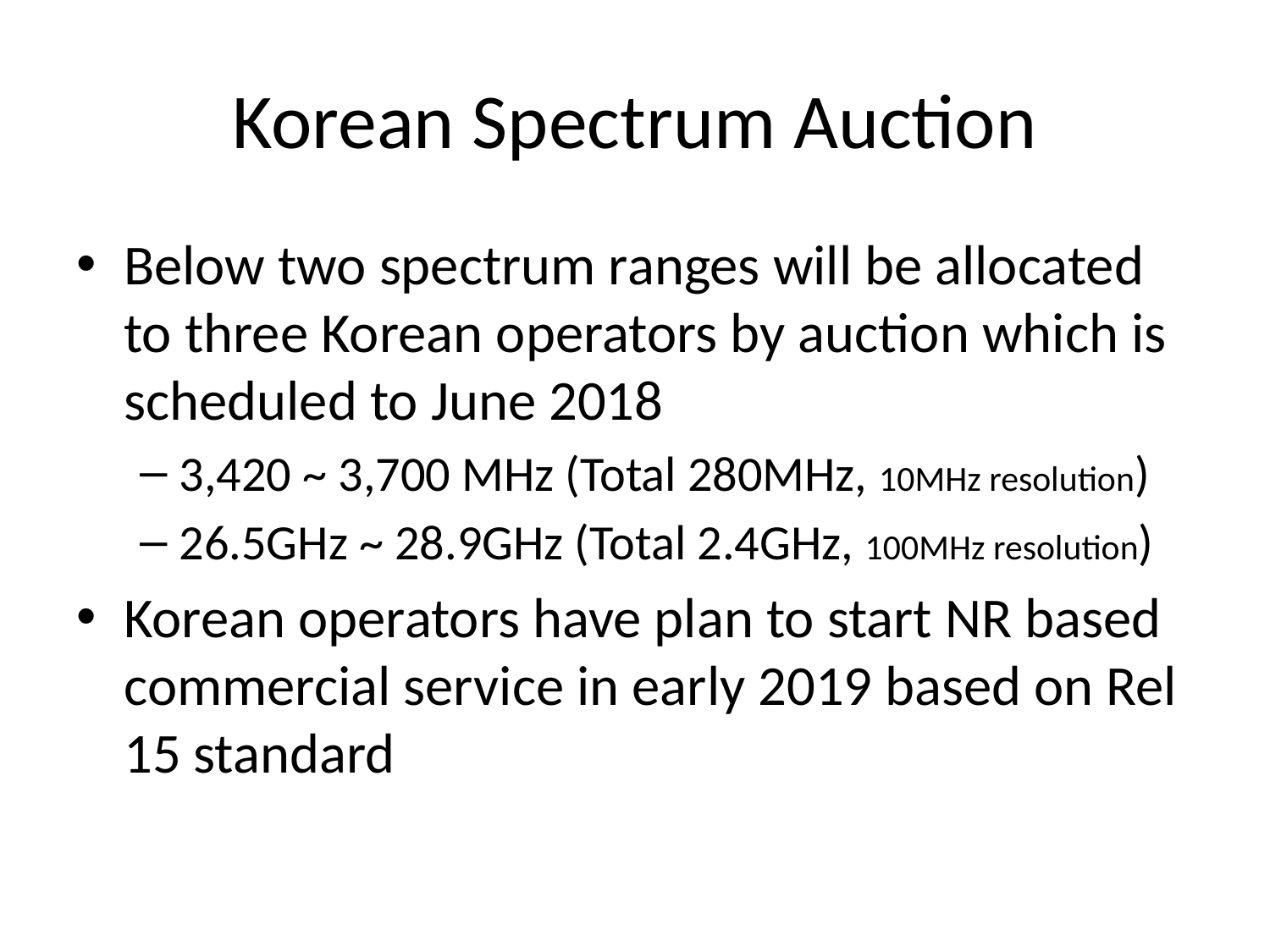

# Korean Spectrum Auction
Below two spectrum ranges will be allocated to three Korean operators by auction which is scheduled to June 2018
3,420 ~ 3,700 MHz (Total 280MHz, 10MHz resolution)
26.5GHz ~ 28.9GHz (Total 2.4GHz, 100MHz resolution)
Korean operators have plan to start NR based commercial service in early 2019 based on Rel 15 standard